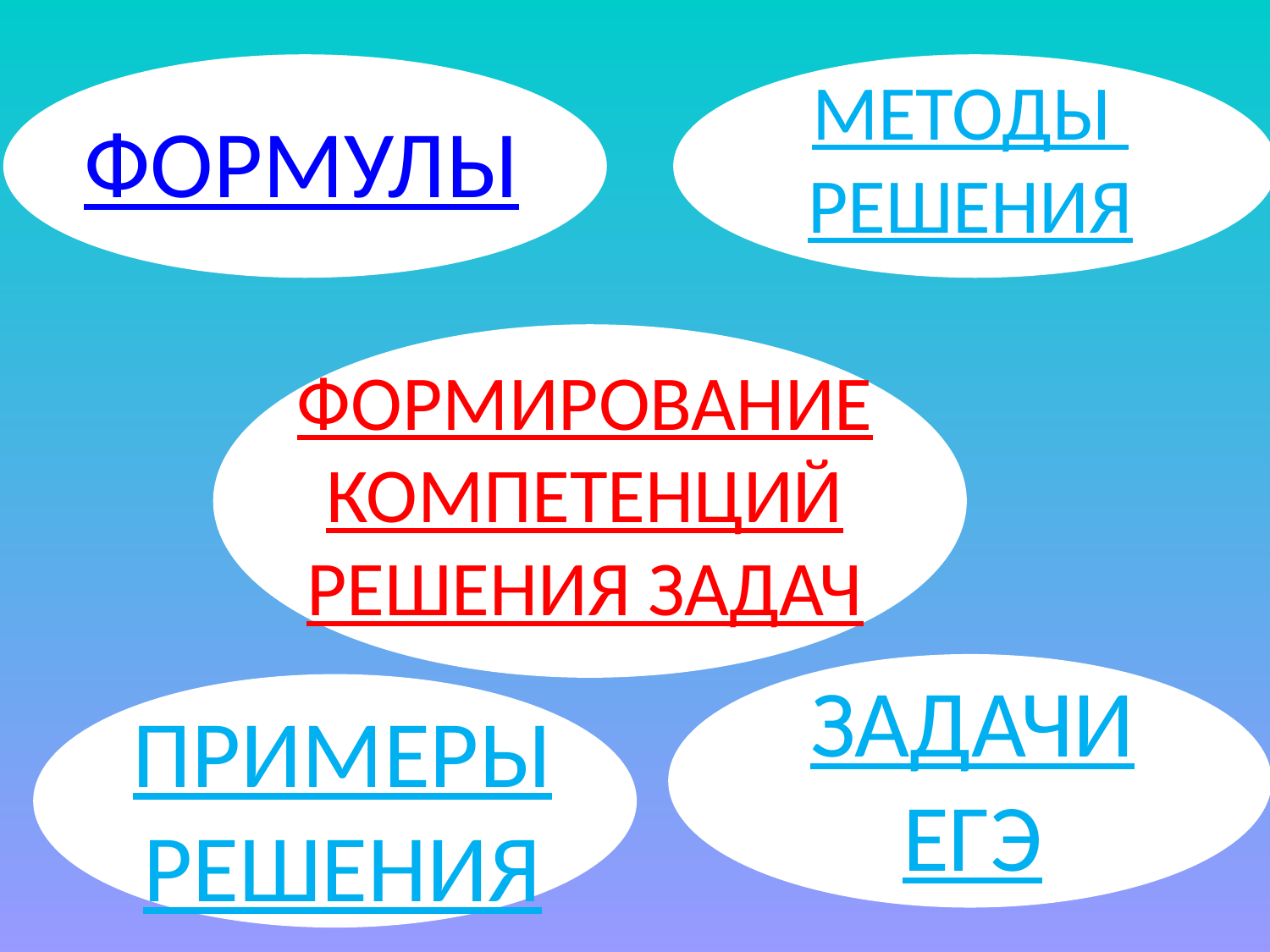

МЕТОДЫ
РЕШЕНИЯ
ФОРМУЛЫ

ФОРМИРОВАНИЕ
КОМПЕТЕНЦИЙ
РЕШЕНИЯ ЗАДАЧ

ЗАДАЧИ ЕГЭ

ПРИМЕРЫ
РЕШЕНИЯ